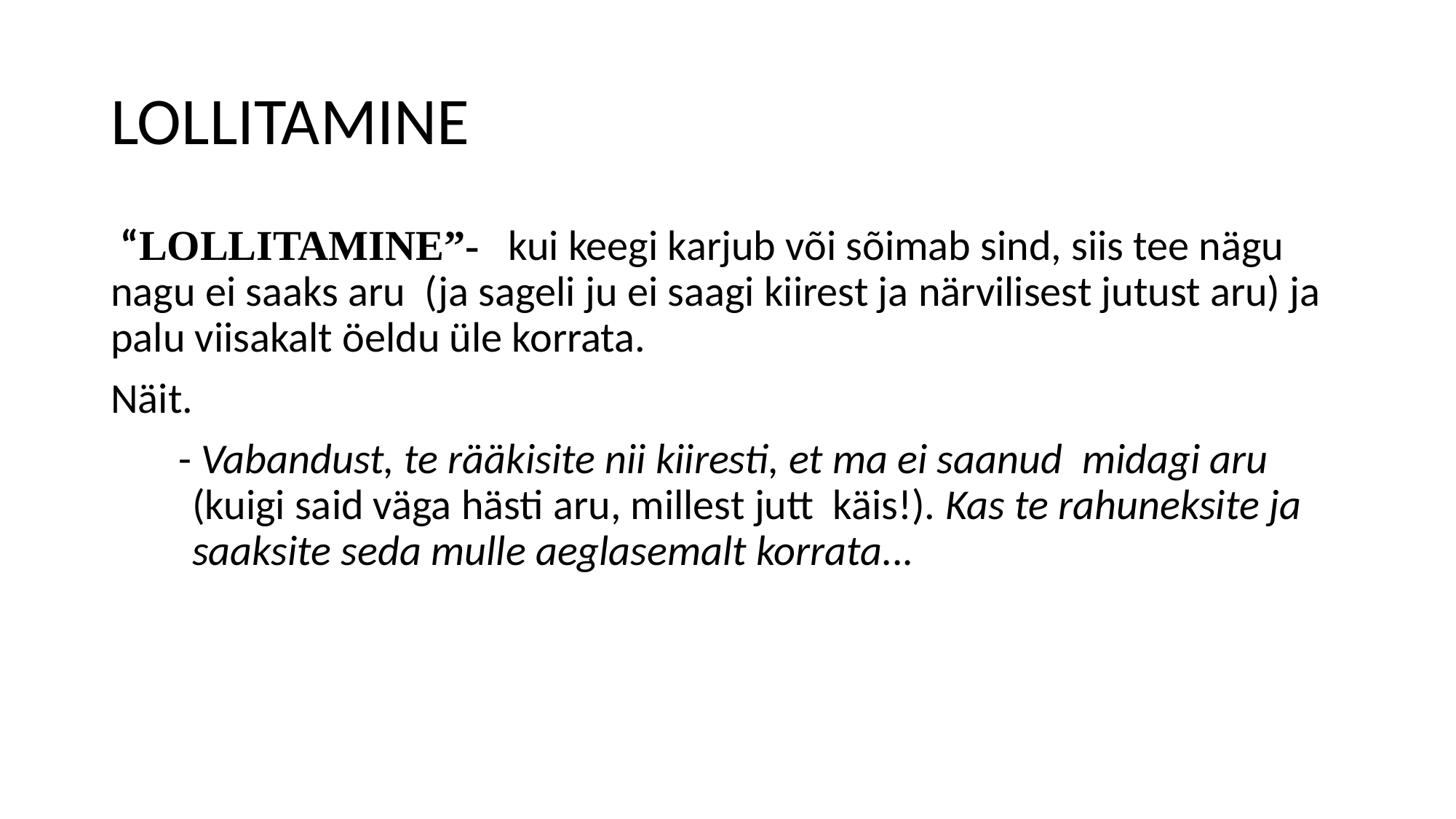

# LOLLITAMINE
 “LOLLITAMINE”-   kui keegi karjub või sõimab sind, siis tee nägu nagu ei saaks aru  (ja sageli ju ei saagi kiirest ja närvilisest jutust aru) ja palu viisakalt öeldu üle korrata.
Näit.
       - Vabandust, te rääkisite nii kiiresti, et ma ei saanud  midagi aru (kuigi said väga hästi aru, millest jutt  käis!). Kas te rahuneksite ja saaksite seda mulle aeglasemalt korrata...